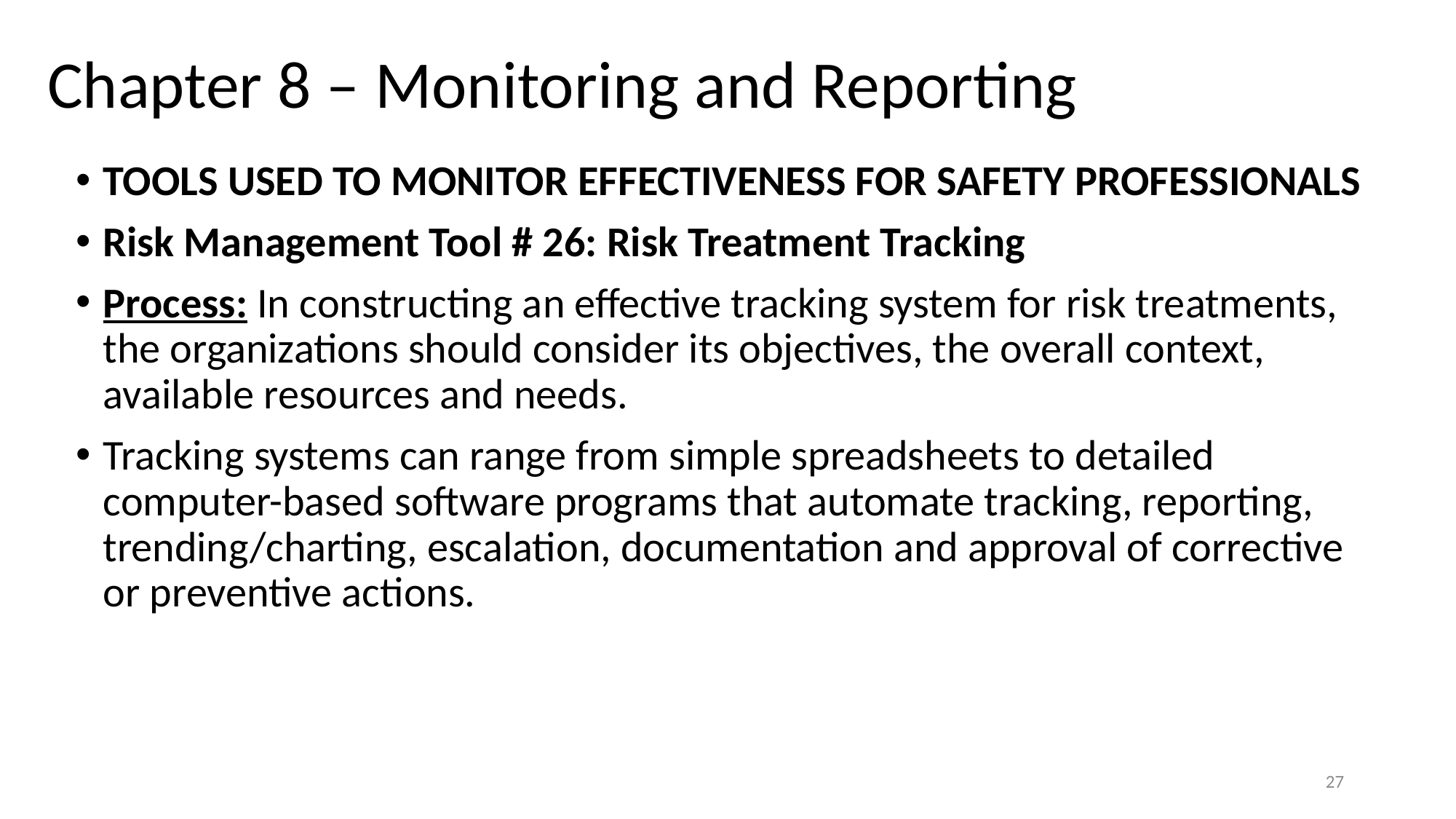

# Chapter 8 – Monitoring and Reporting
TOOLS USED TO MONITOR EFFECTIVENESS FOR SAFETY PROFESSIONALS
Risk Management Tool # 26: Risk Treatment Tracking
Process: In constructing an effective tracking system for risk treatments, the organizations should consider its objectives, the overall context, available resources and needs.
Tracking systems can range from simple spreadsheets to detailed computer-based software programs that automate tracking, reporting, trending/charting, escalation, documentation and approval of corrective or preventive actions.
27